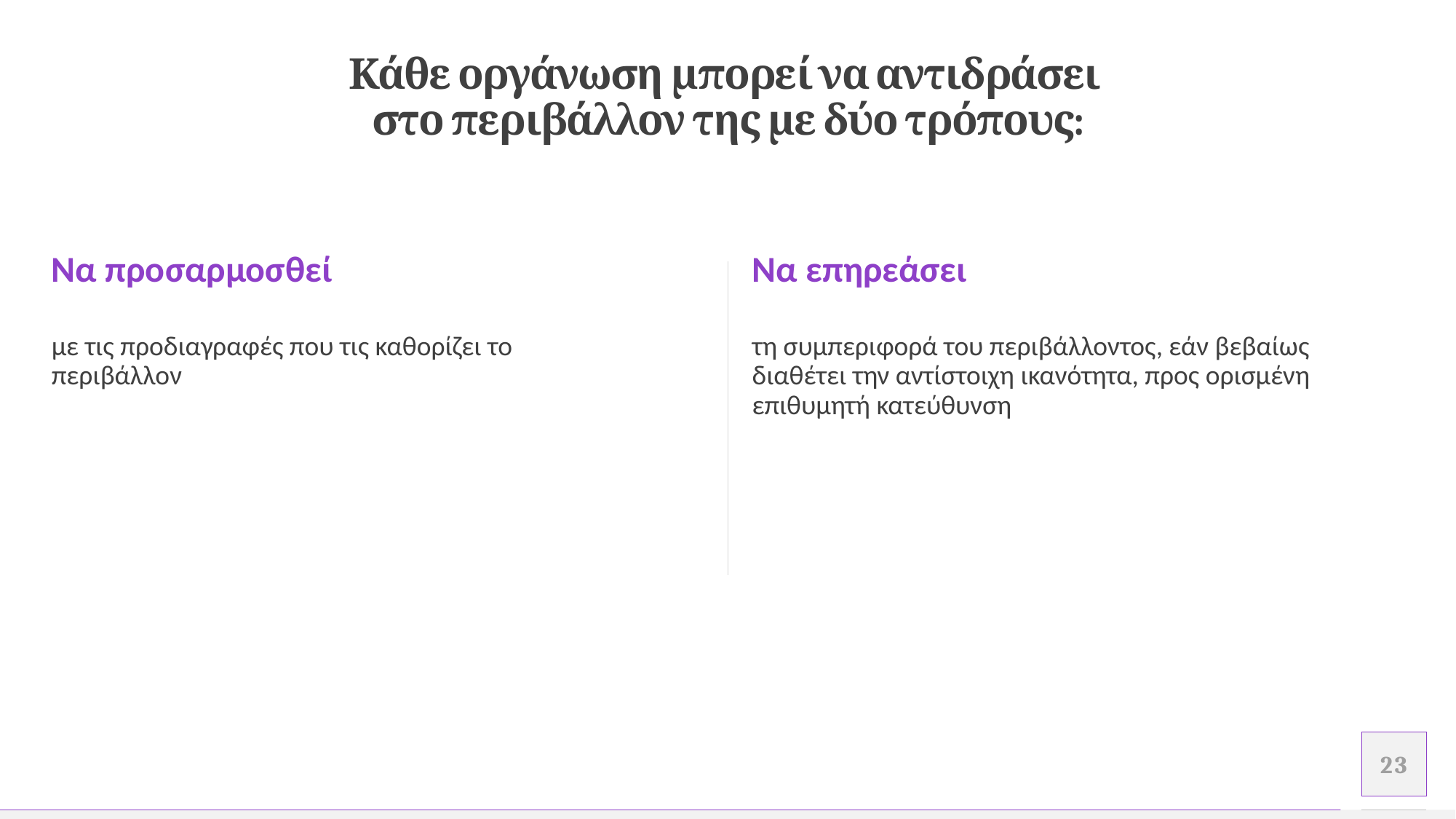

# Κάθε οργάνωση μπορεί να αντιδράσει στο περιβάλλον της με δύο τρόπους:
Να προσαρμοσθεί
Να επηρεάσει
με τις προδιαγραφές που τις καθορίζει το περιβάλλον

τη συμπεριφορά του περιβάλλοντος, εάν βεβαίως διαθέτει την αντίστοιχη ικανότητα, προς ορισμένη επιθυμητή κατεύθυνση
.
.
23
Προσθέστε υποσέλιδο